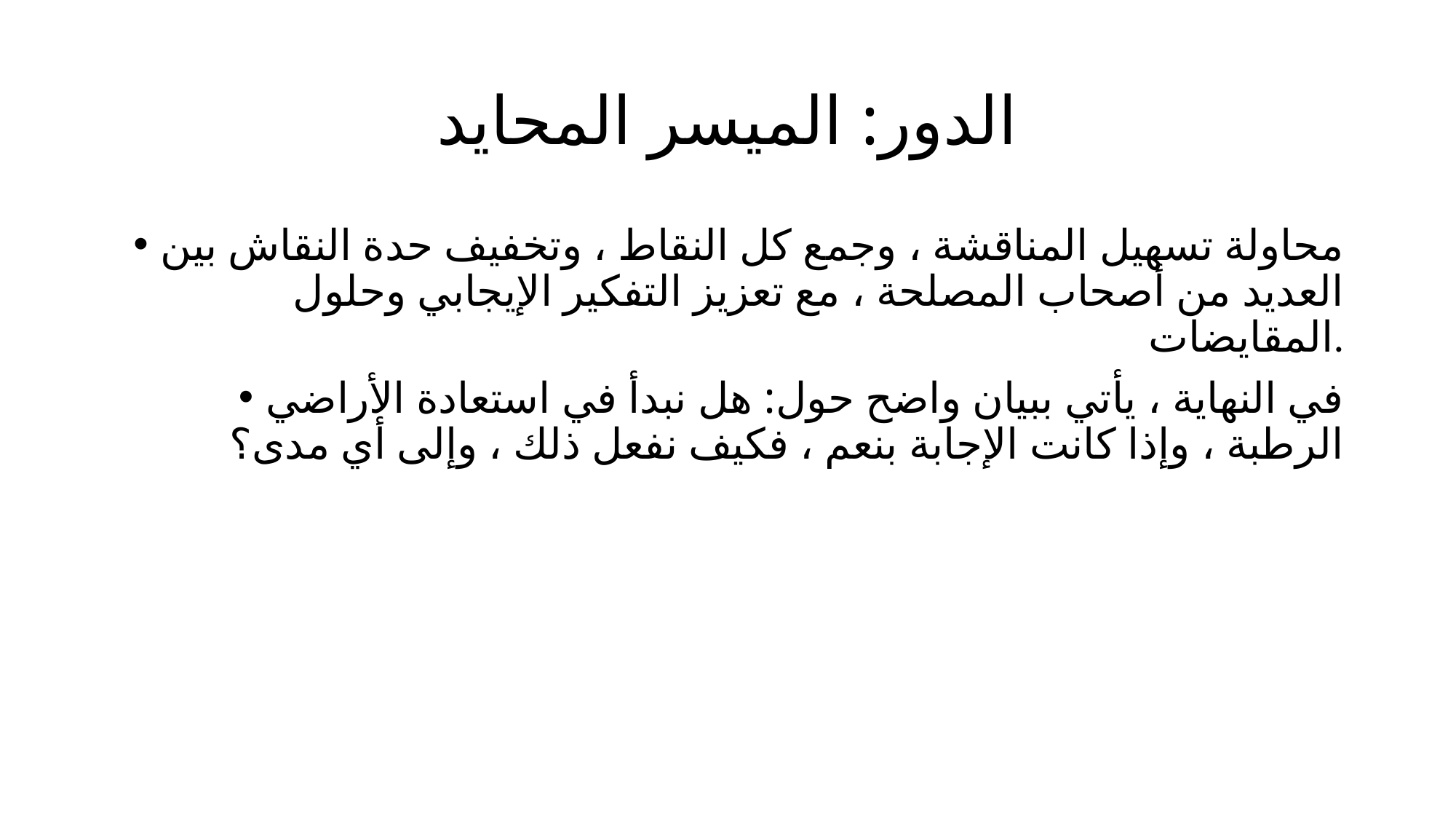

# الدور: الميسر المحايد
محاولة تسهيل المناقشة ، وجمع كل النقاط ، وتخفيف حدة النقاش بين العديد من أصحاب المصلحة ، مع تعزيز التفكير الإيجابي وحلول المقايضات.
في النهاية ، يأتي ببيان واضح حول: هل نبدأ في استعادة الأراضي الرطبة ، وإذا كانت الإجابة بنعم ، فكيف نفعل ذلك ، وإلى أي مدى؟